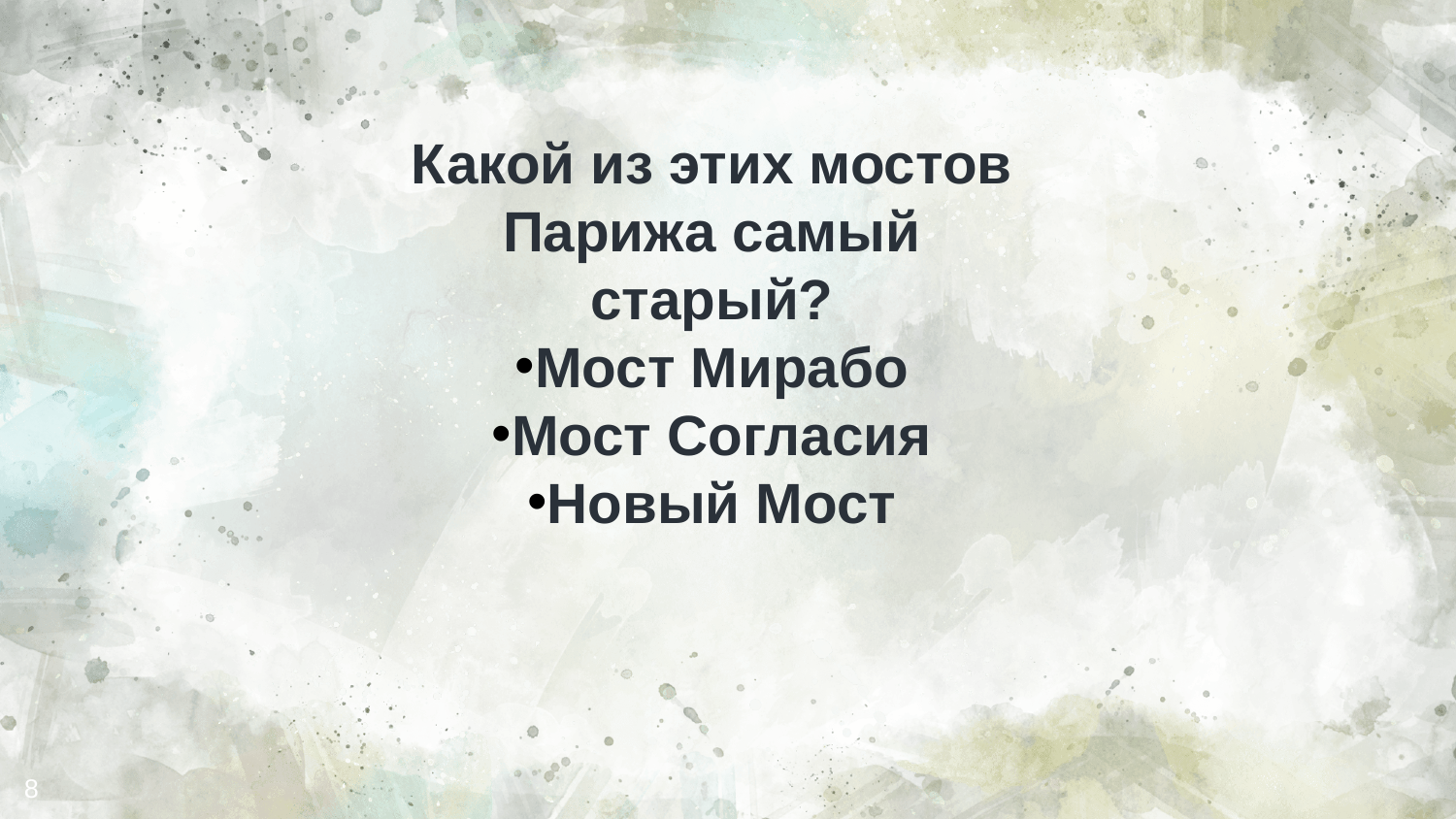

Какой из этих мостов Парижа самый старый?
Мост Мирабо
Мост Согласия
Новый Мост

8